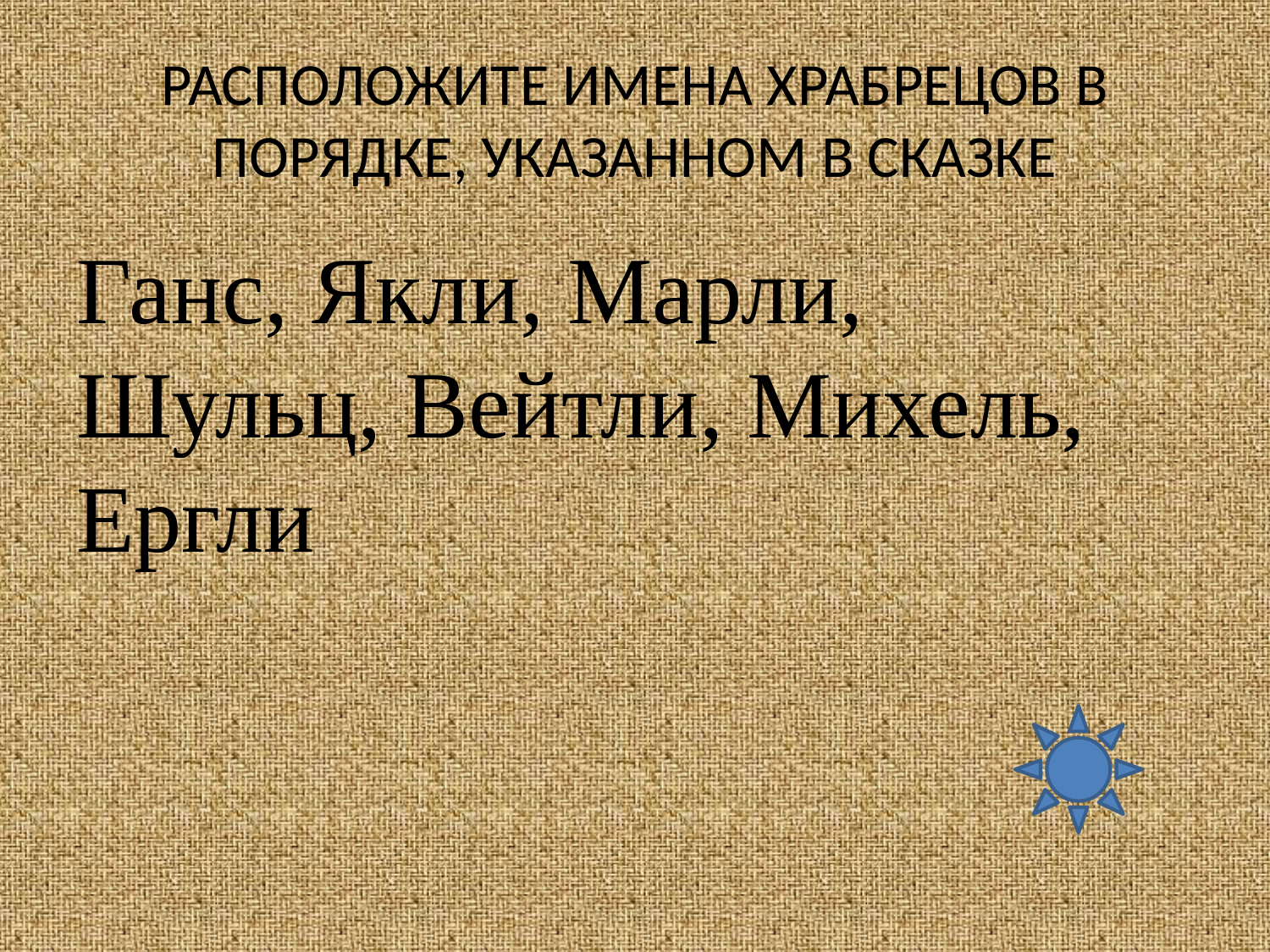

# РАСПОЛОЖИТЕ ИМЕНА ХРАБРЕЦОВ В ПОРЯДКЕ, УКАЗАННОМ В СКАЗКЕ
Ганс, Якли, Марли, Шульц, Вейтли, Михель, Ергли